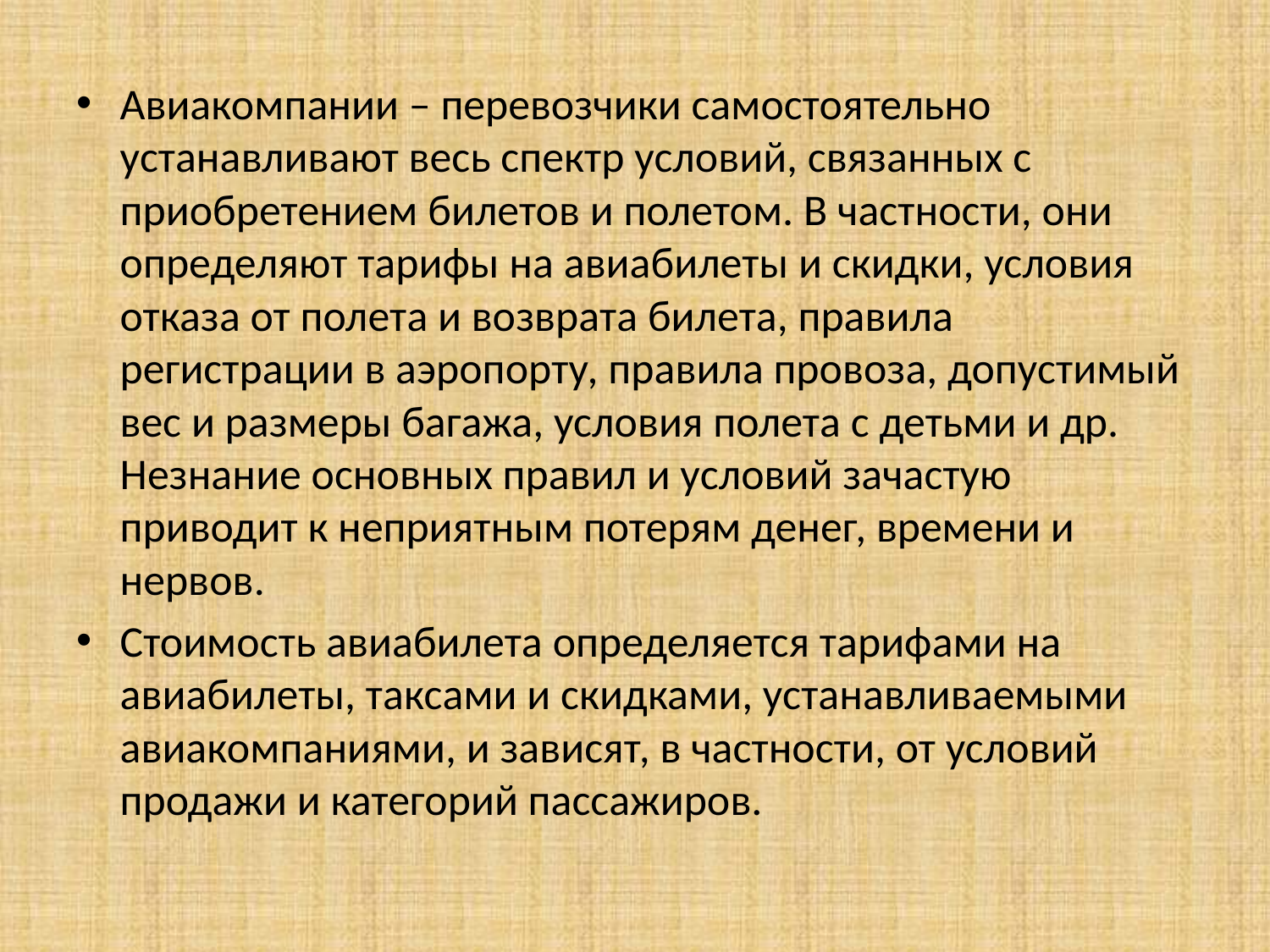

Авиакомпании – перевозчики самостоятельно устанавливают весь спектр условий, связанных с приобретением билетов и полетом. В частности, они определяют тарифы на авиабилеты и скидки, условия отказа от полета и возврата билета, правила регистрации в аэропорту, правила провоза, допустимый вес и размеры багажа, условия полета с детьми и др. 
Незнание основных правил и условий зачастую приводит к неприятным потерям денег, времени и нервов.
Стоимость авиабилета определяется тарифами на авиабилеты, таксами и скидками, устанавливаемыми авиакомпаниями, и зависят, в частности, от условий продажи и категорий пассажиров.